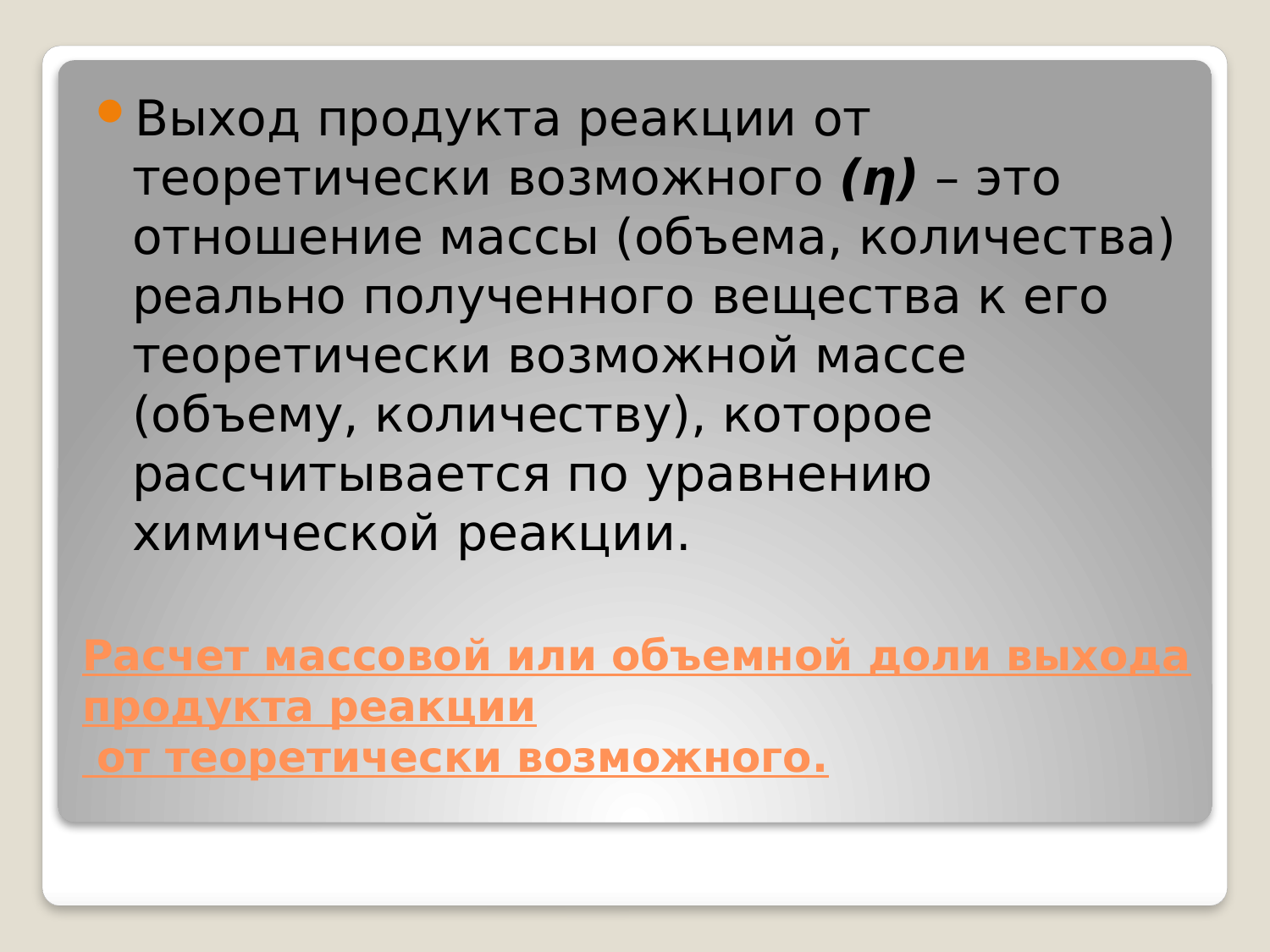

Выход продукта реакции от теоретически возможного (η) – это отношение массы (объема, количества) реально полученного вещества к его теоретически возможной массе (объему, количеству), которое рассчитывается по уравнению химической реакции.

# Расчет массовой или объемной доли выхода продукта реакции от теоретически возможного.